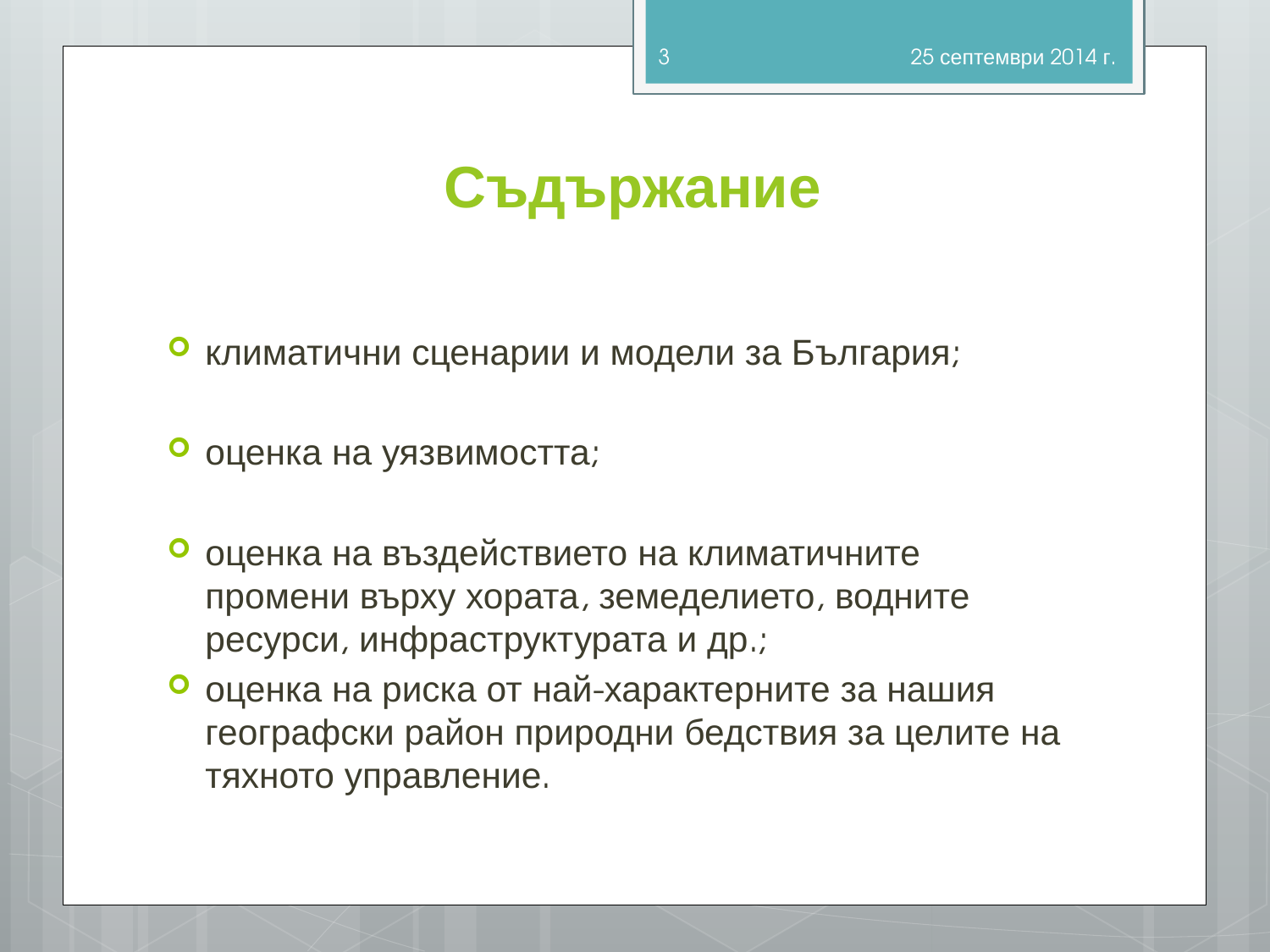

3
25 септември 2014 г.
# Съдържание
климатични сценарии и модели за България;

оценка на уязвимостта;

оценка на въздействието на климатичните промени върху хората, земеделието, водните ресурси, инфраструктурата и др.;
оценка на риска от най-характерните за нашия географски район природни бедствия за целите на тяхното управление.